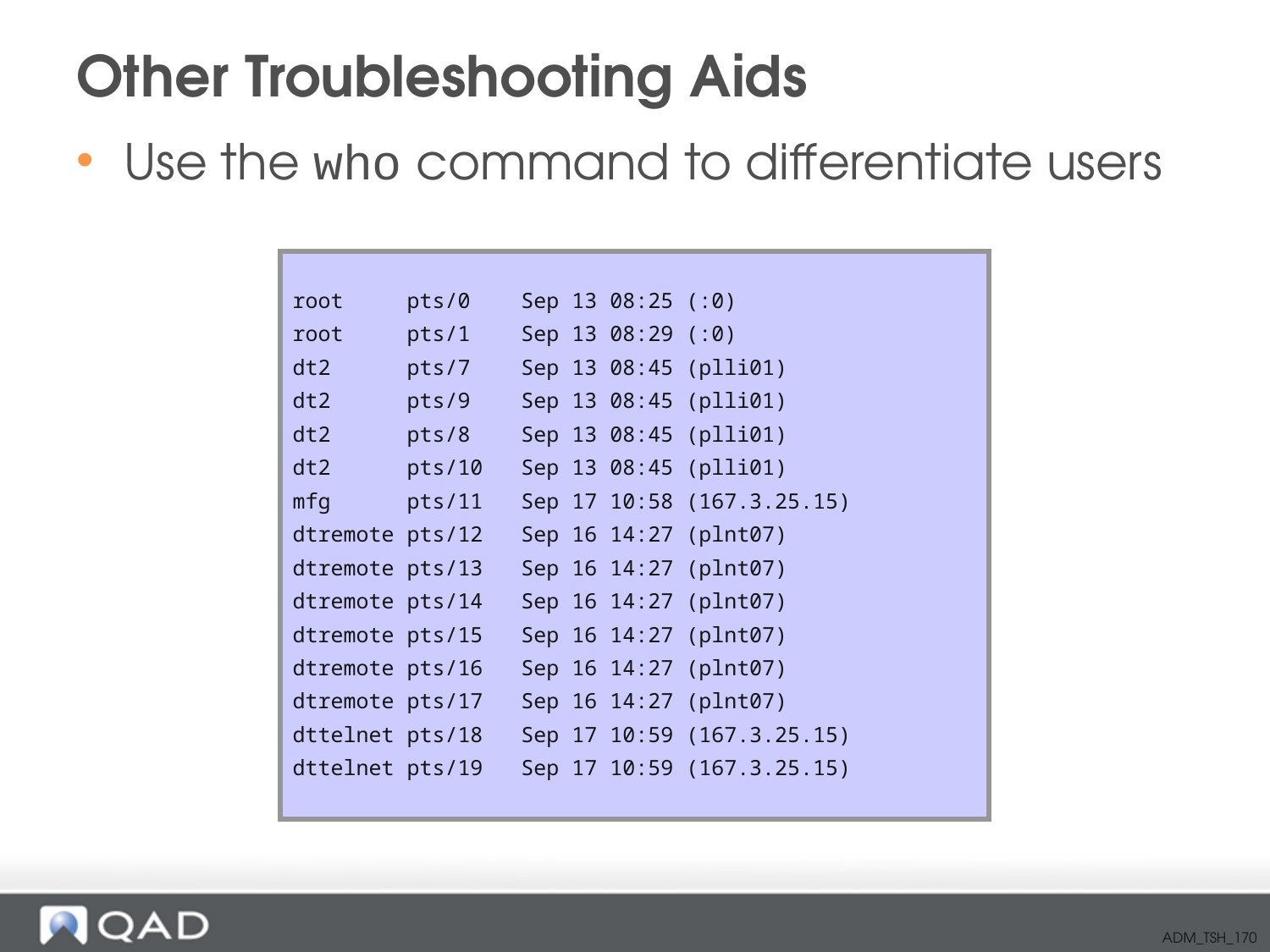

# Other Troubleshooting Aids
Use the who command to differentiate users
root     pts/0    Sep 13 08:25 (:0)
root     pts/1    Sep 13 08:29 (:0)
dt2      pts/7    Sep 13 08:45 (plli01)
dt2      pts/9    Sep 13 08:45 (plli01)
dt2      pts/8    Sep 13 08:45 (plli01)
dt2      pts/10   Sep 13 08:45 (plli01)
mfg      pts/11   Sep 17 10:58 (167.3.25.15)
dtremote pts/12   Sep 16 14:27 (plnt07)
dtremote pts/13   Sep 16 14:27 (plnt07)
dtremote pts/14   Sep 16 14:27 (plnt07)
dtremote pts/15   Sep 16 14:27 (plnt07)
dtremote pts/16   Sep 16 14:27 (plnt07)
dtremote pts/17   Sep 16 14:27 (plnt07)
dttelnet pts/18   Sep 17 10:59 (167.3.25.15)
dttelnet pts/19   Sep 17 10:59 (167.3.25.15)
ADM_TSH_170